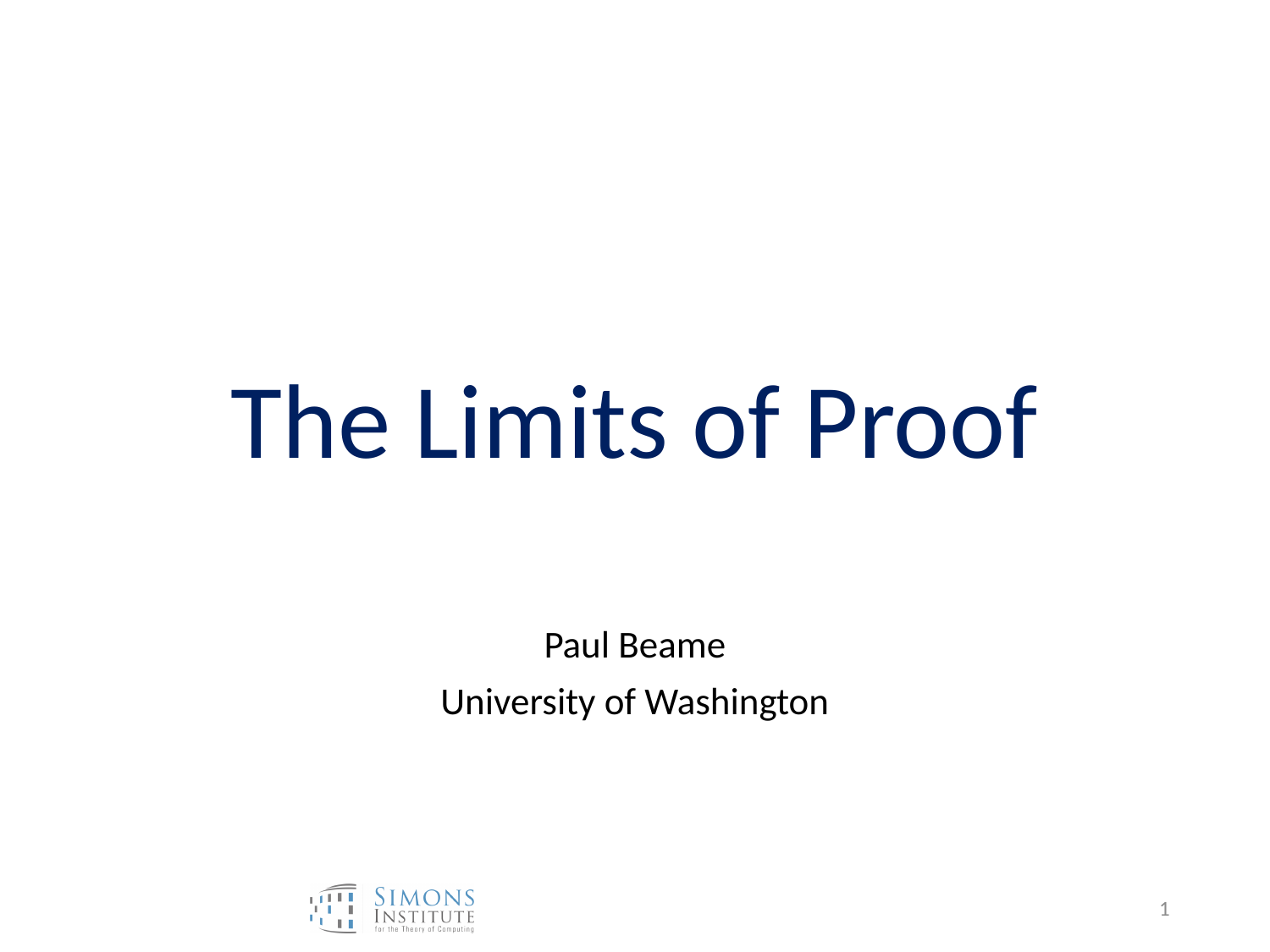

# The Limits of Proof

Paul Beame
University of Washington
1